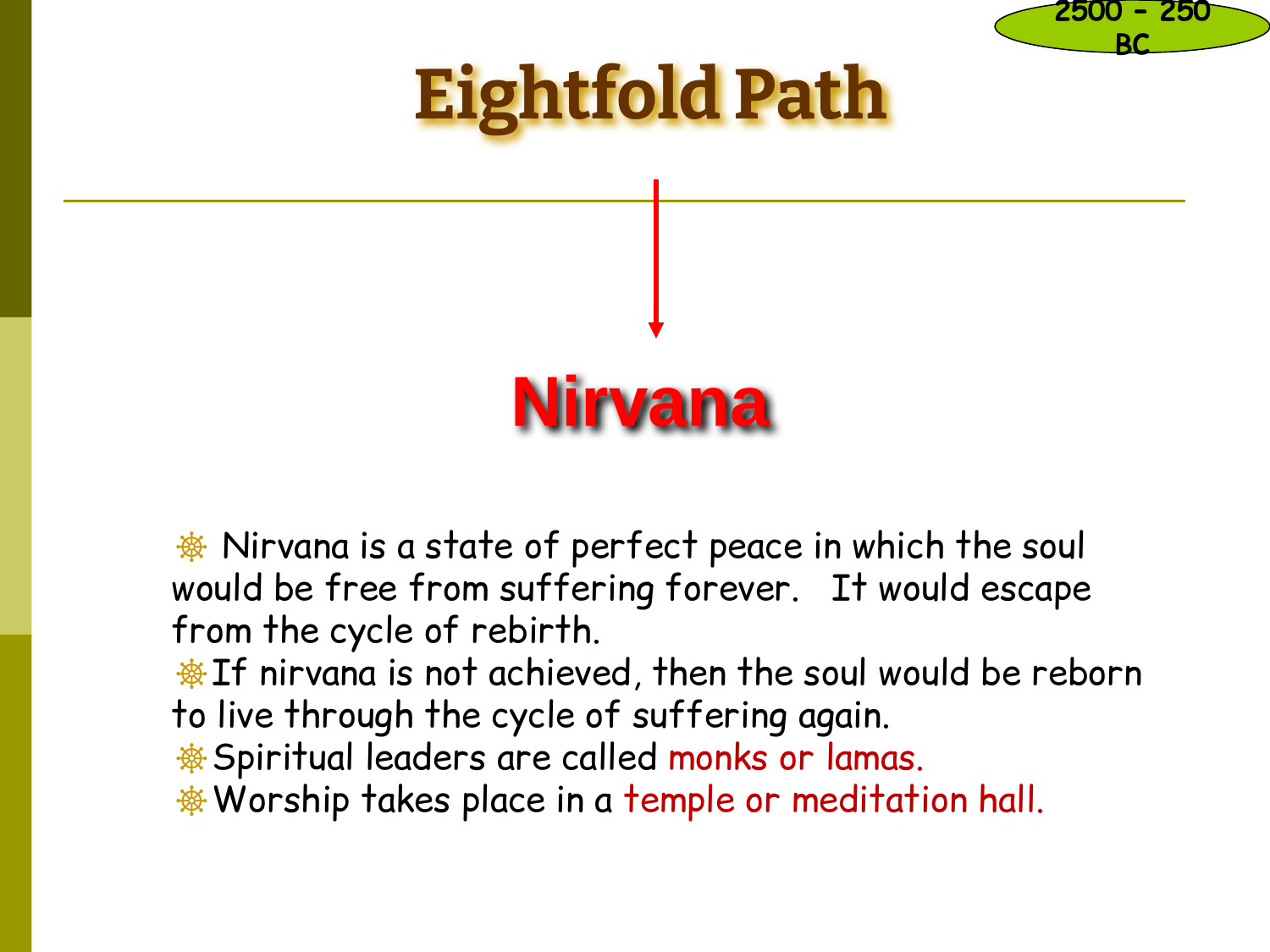

2500 – 250 BC
Eightfold Path
Nirvana
 Nirvana is a state of perfect peace in which the soul would be free from suffering forever.   It would escape from the cycle of rebirth.
If nirvana is not achieved, then the soul would be reborn to live through the cycle of suffering again.
Spiritual leaders are called monks or lamas.
Worship takes place in a temple or meditation hall.